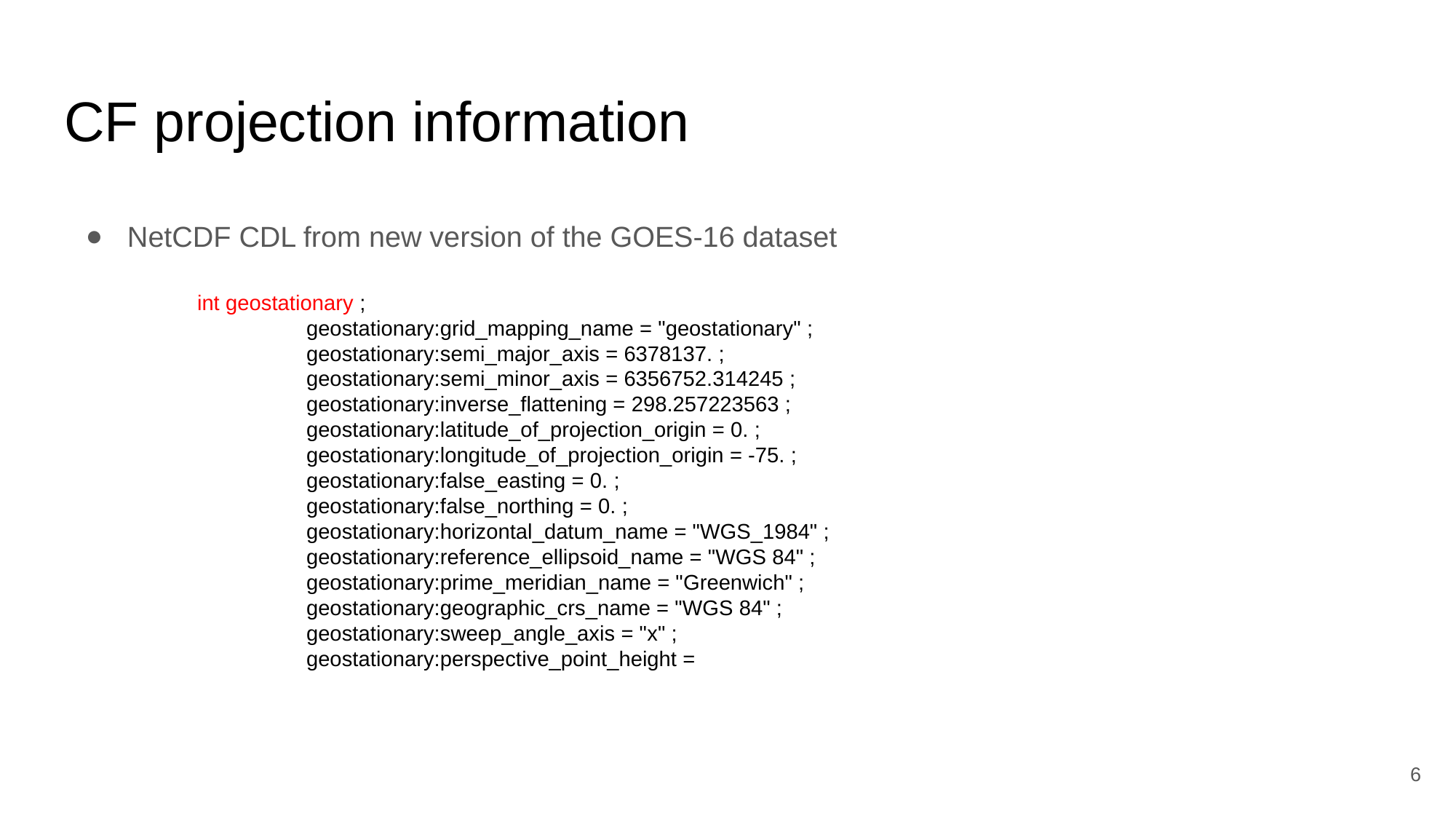

# CF projection information

NetCDF CDL from new version of the GOES-16 dataset

	int geostationary ;
		geostationary:grid_mapping_name = "geostationary" ;
		geostationary:semi_major_axis = 6378137. ;
		geostationary:semi_minor_axis = 6356752.314245 ;
		geostationary:inverse_flattening = 298.257223563 ;
		geostationary:latitude_of_projection_origin = 0. ;
		geostationary:longitude_of_projection_origin = -75. ;
		geostationary:false_easting = 0. ;
		geostationary:false_northing = 0. ;
		geostationary:horizontal_datum_name = "WGS_1984" ;
		geostationary:reference_ellipsoid_name = "WGS 84" ;
		geostationary:prime_meridian_name = "Greenwich" ;
		geostationary:geographic_crs_name = "WGS 84" ;
		geostationary:sweep_angle_axis = "x" ;
		geostationary:perspective_point_height =

6